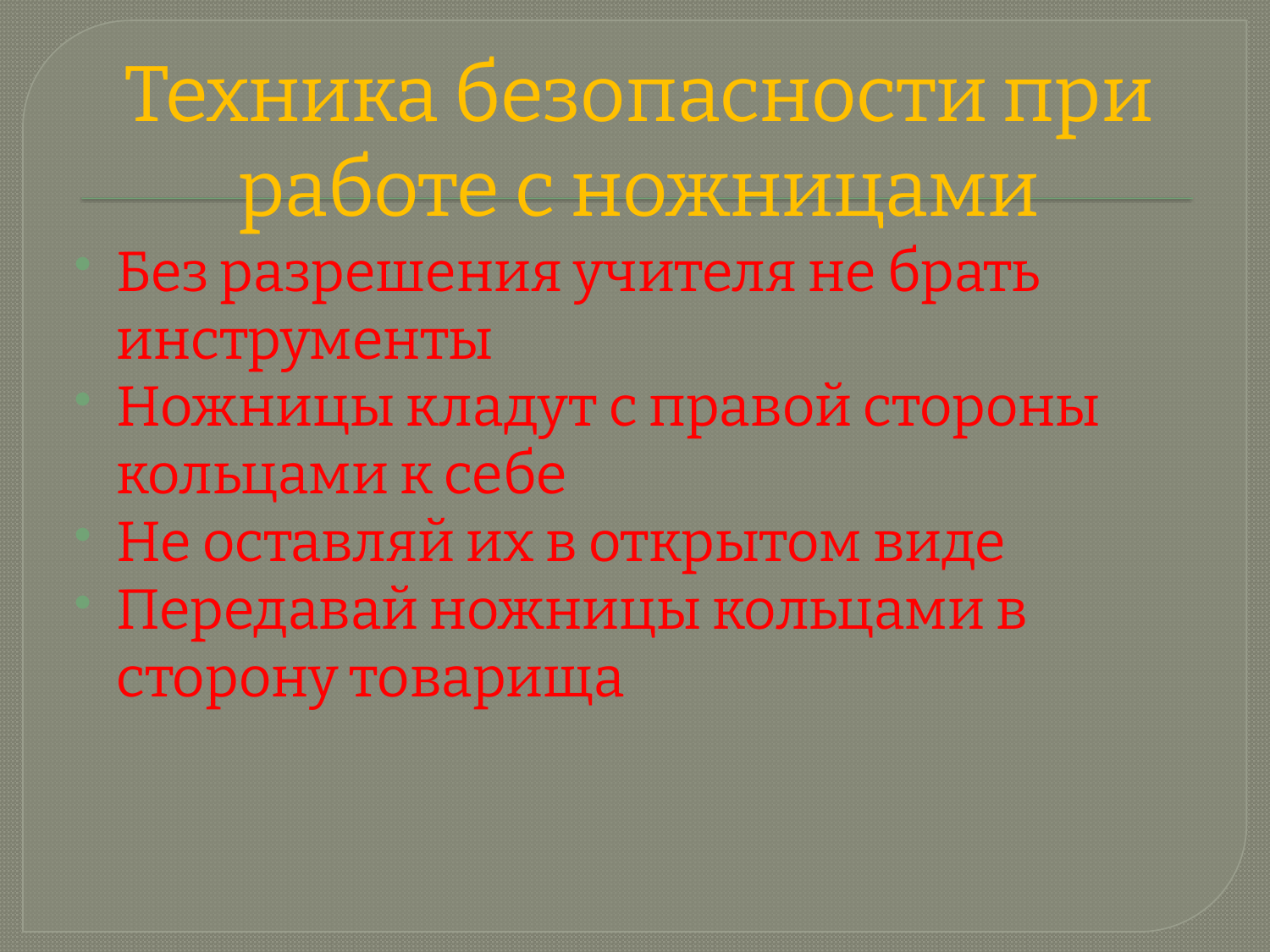

# Техника безопасности при работе с ножницами
Без разрешения учителя не брать инструменты
Ножницы кладут с правой стороны кольцами к себе
Не оставляй их в открытом виде
Передавай ножницы кольцами в сторону товарища